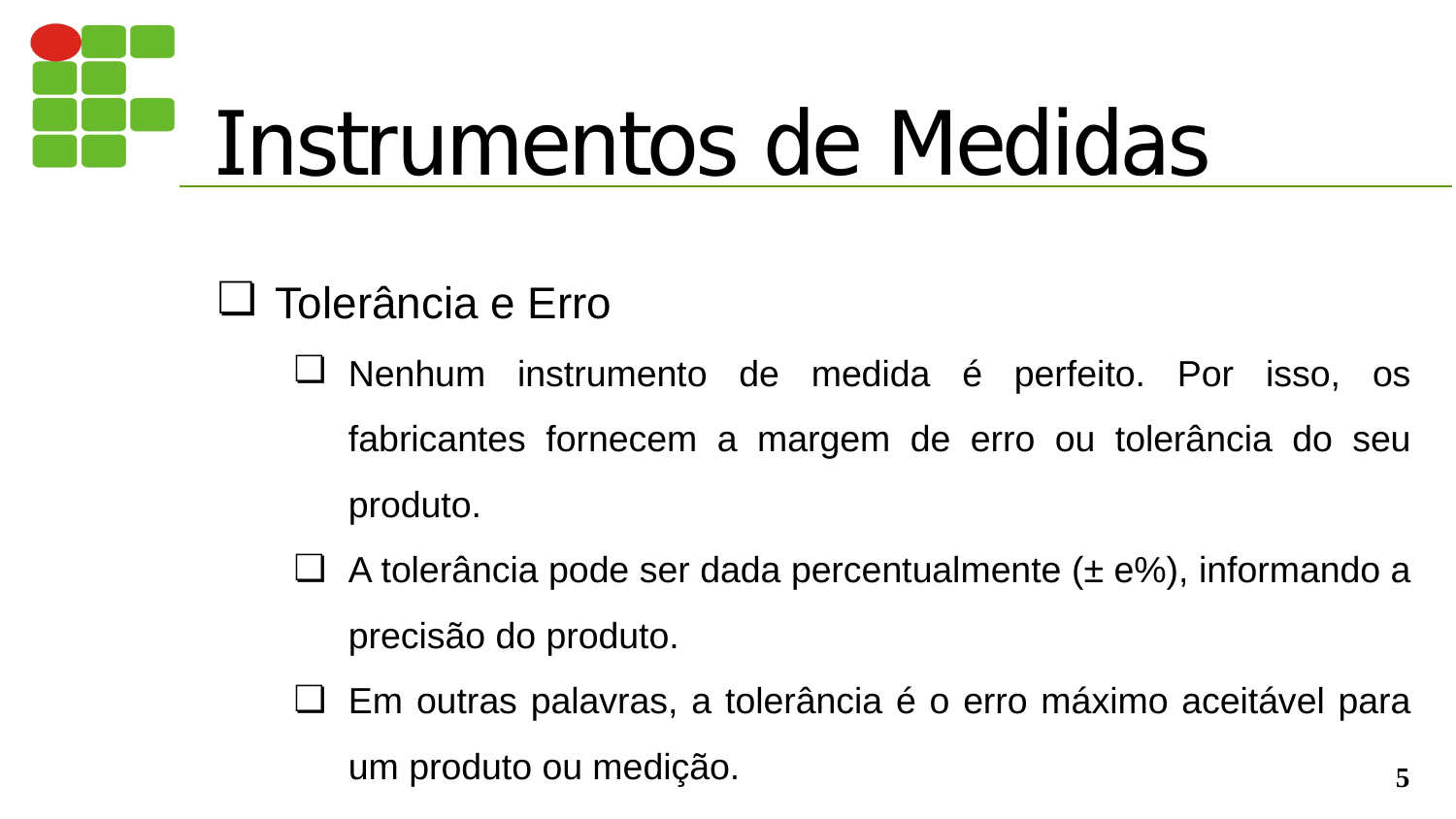

# Instrumentos de Medidas
Tolerância e Erro
Nenhum instrumento de medida é perfeito. Por isso, os fabricantes fornecem a margem de erro ou tolerância do seu produto.
A tolerância pode ser dada percentualmente (± e%), informando a precisão do produto.
Em outras palavras, a tolerância é o erro máximo aceitável para um produto ou medição.
5